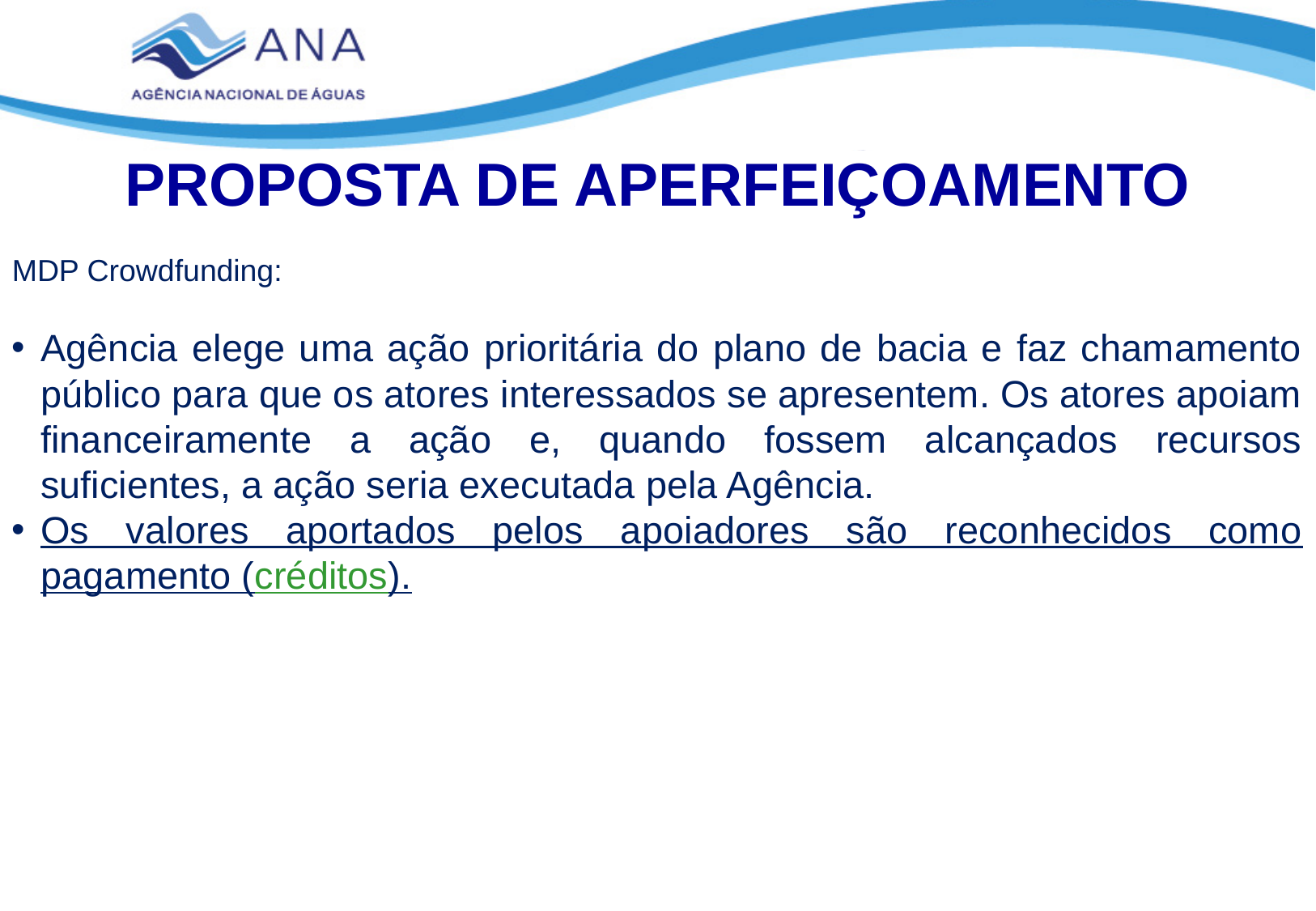

PROPOSTA DE APERFEIÇOAMENTO
MDP Crowdfunding:

Agência elege uma ação prioritária do plano de bacia e faz chamamento público para que os atores interessados se apresentem. Os atores apoiam financeiramente a ação e, quando fossem alcançados recursos suficientes, a ação seria executada pela Agência.
Os valores aportados pelos apoiadores são reconhecidos como pagamento (créditos).